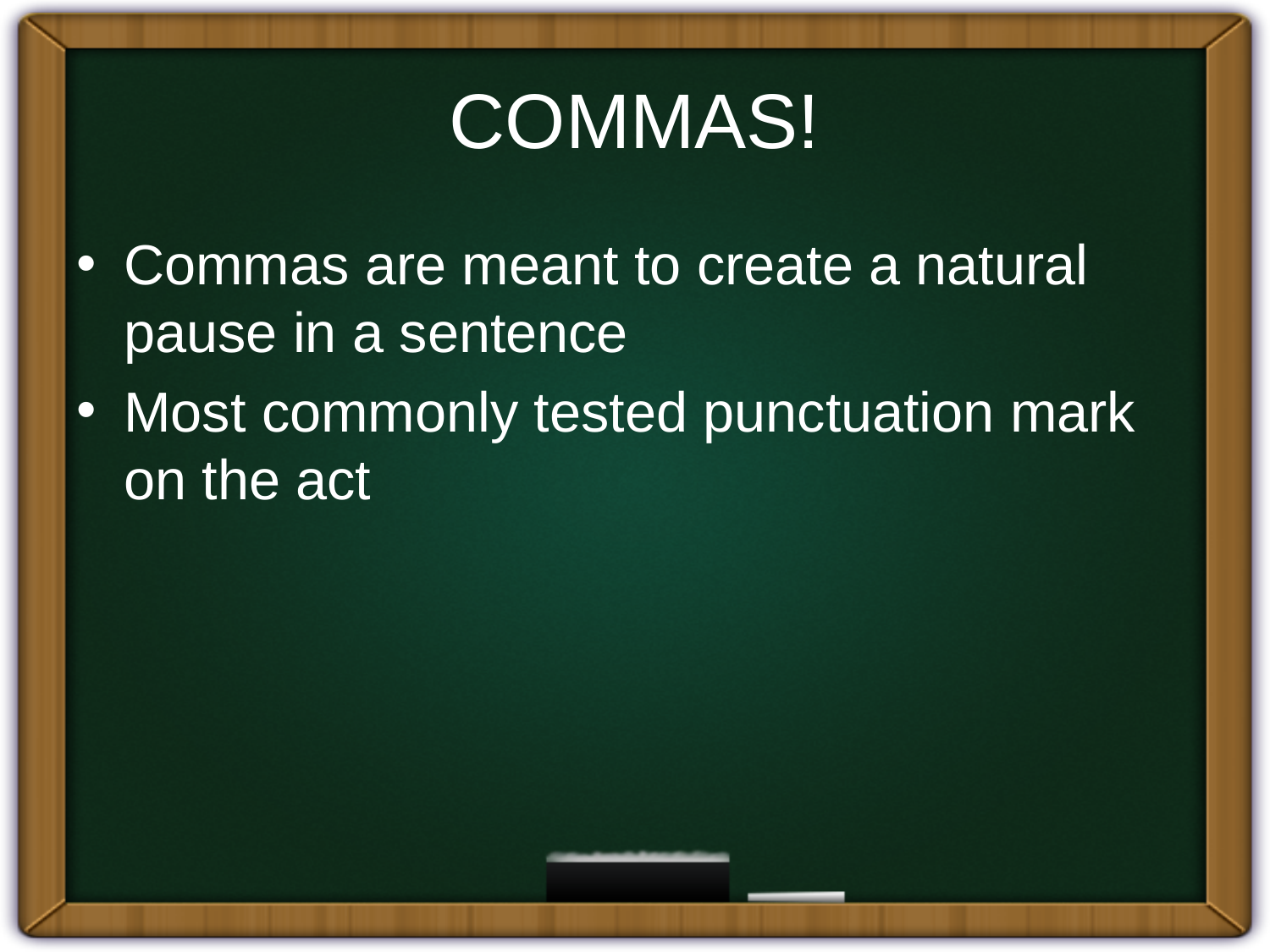

# COMMAS!
Commas are meant to create a natural pause in a sentence
Most commonly tested punctuation mark on the act